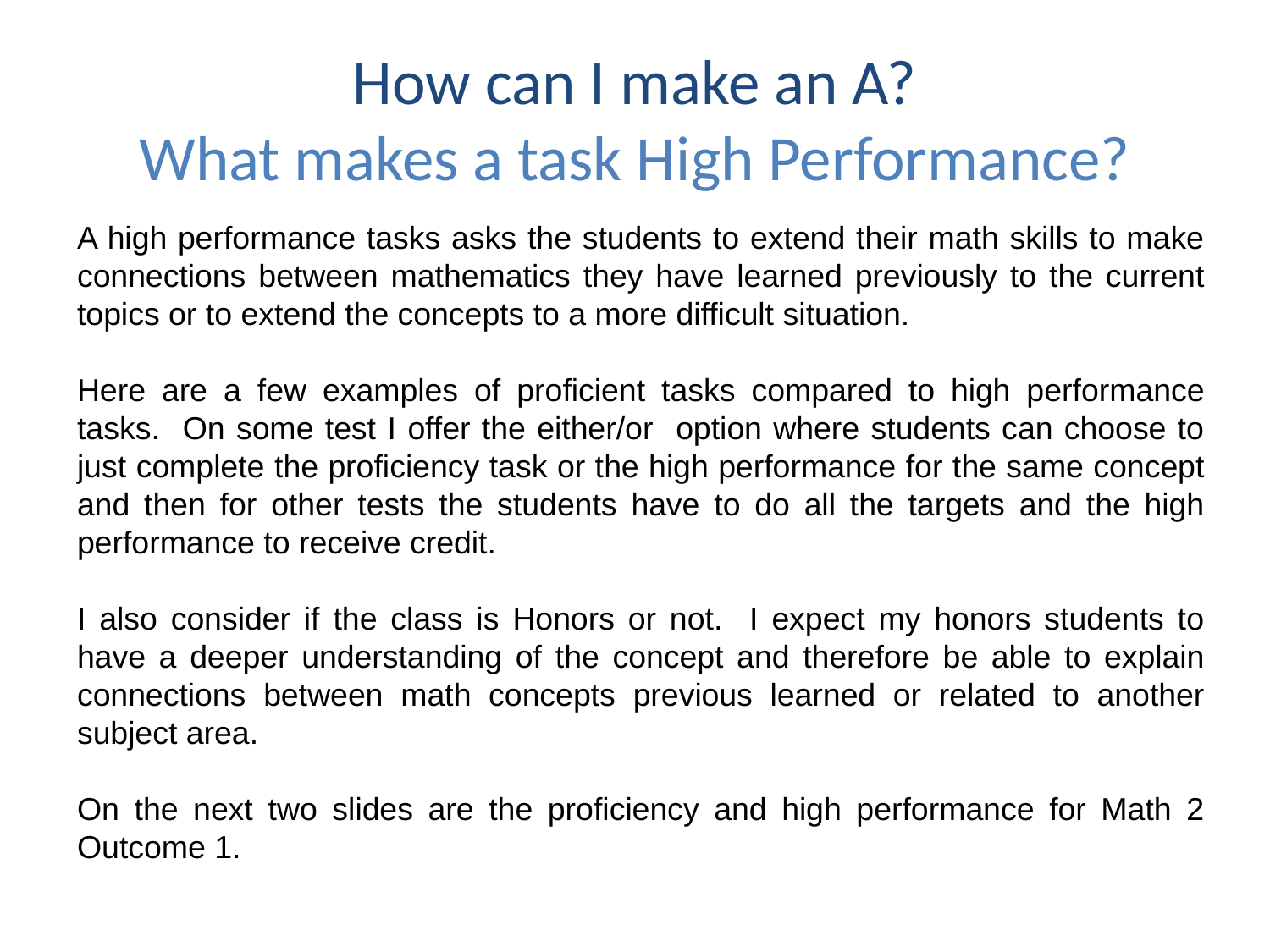

# How can I make an A? What makes a task High Performance?
A high performance tasks asks the students to extend their math skills to make connections between mathematics they have learned previously to the current topics or to extend the concepts to a more difficult situation.

Here are a few examples of proficient tasks compared to high performance tasks.  On some test I offer the either/or  option where students can choose to just complete the proficiency task or the high performance for the same concept and then for other tests the students have to do all the targets and the high performance to receive credit.

I also consider if the class is Honors or not.  I expect my honors students to have a deeper understanding of the concept and therefore be able to explain connections between math concepts previous learned or related to another subject area.

On the next two slides are the proficiency and high performance for Math 2 Outcome 1.